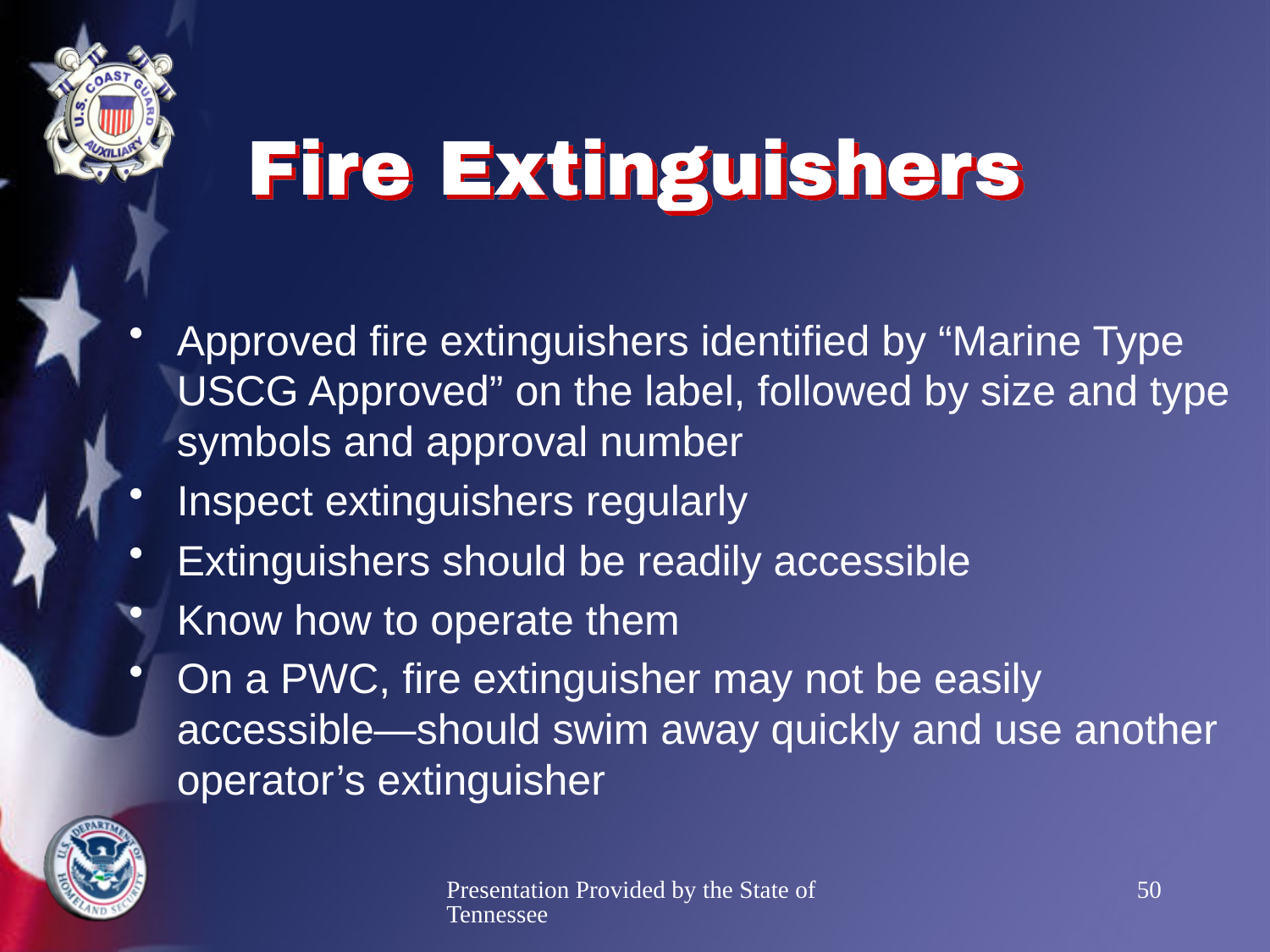

# Fire Extinguishers
Approved fire extinguishers identified by “Marine Type USCG Approved” on the label, followed by size and type symbols and approval number
Inspect extinguishers regularly
Extinguishers should be readily accessible
Know how to operate them
On a PWC, fire extinguisher may not be easily accessible—should swim away quickly and use another operator’s extinguisher
Presentation Provided by the State of Tennessee
50